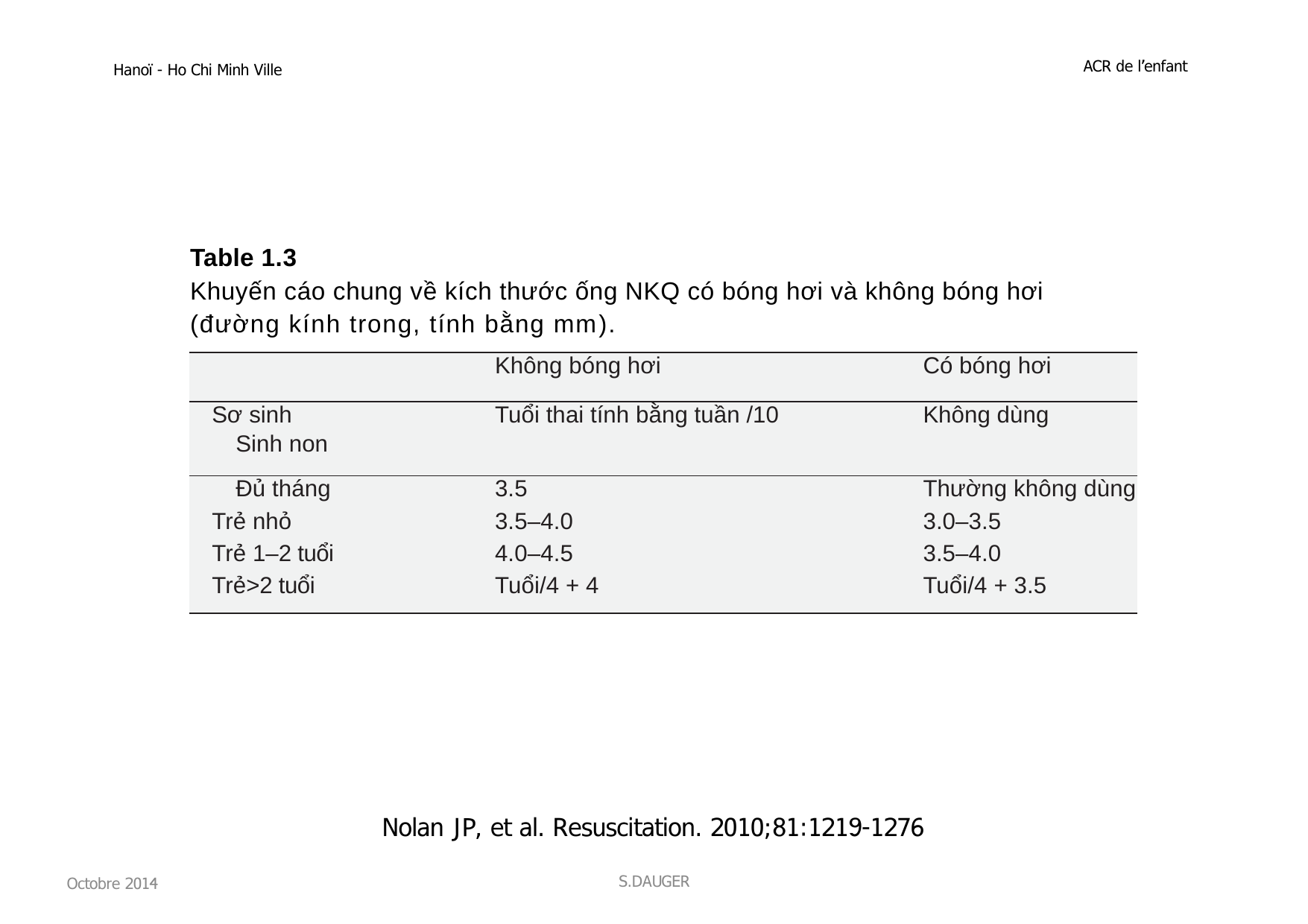

ACR de l’enfant
Hanoï - Ho Chi Minh Ville
Table 1.3
Khuyến cáo chung về kích thước ống NKQ có bóng hơi và không bóng hơi (đường kính trong, tính bằng mm).
|  | Không bóng hơi | Có bóng hơi |
| --- | --- | --- |
| Sơ sinh Sinh non | Tuổi thai tính bằng tuần /10 | Không dùng |
| Đủ tháng | 3.5 | Thường không dùng |
| Trẻ nhỏ | 3.5–4.0 | 3.0–3.5 |
| Trẻ 1–2 tuổi | 4.0–4.5 | 3.5–4.0 |
| Trẻ>2 tuổi | Tuổi/4 + 4 | Tuổi/4 + 3.5 |
Nolan JP, et al. Resuscitation. 2010;81:1219-1276
Octobre 2014
S.DAUGER